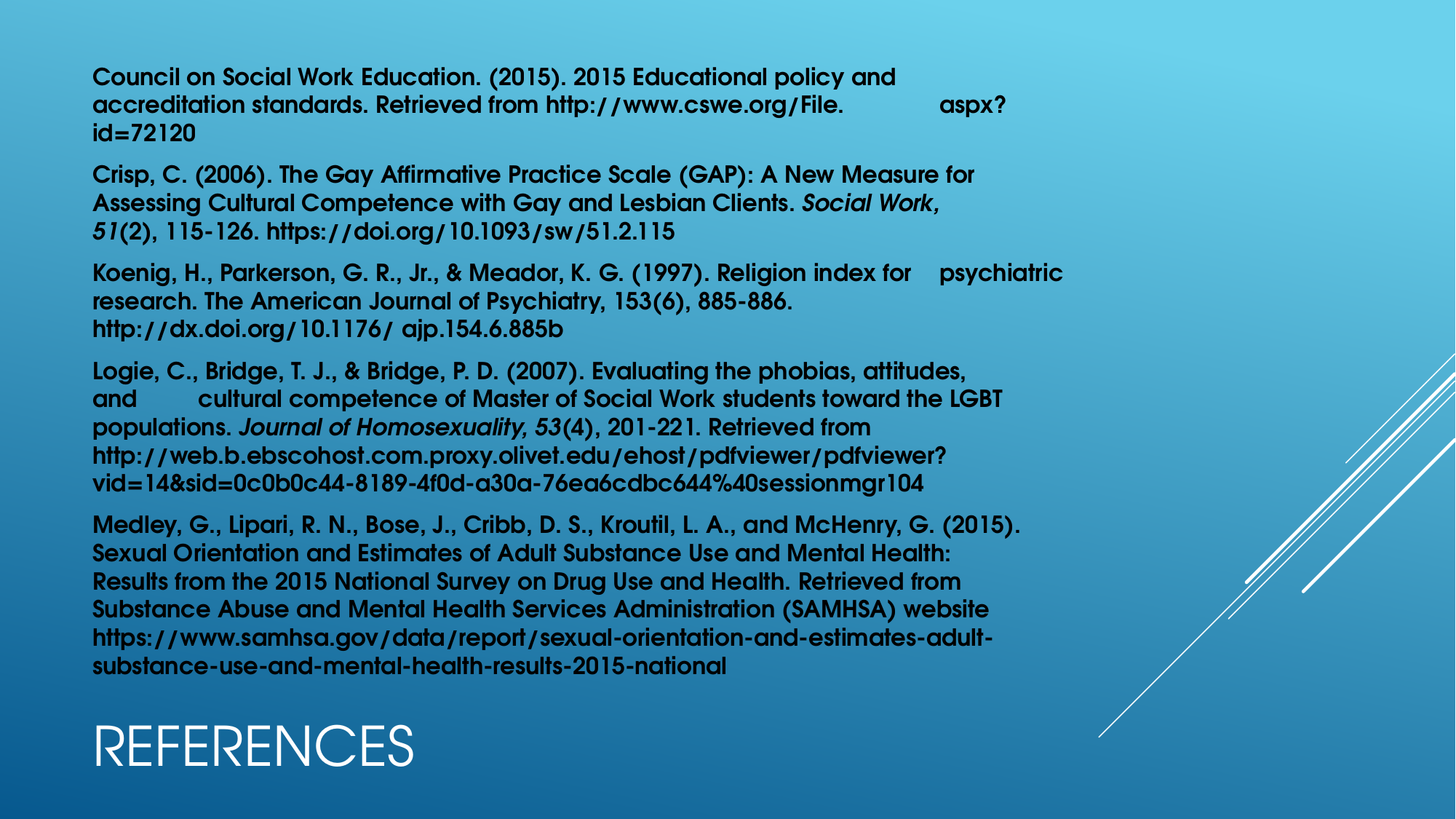

Council on Social Work Education. (2015). 2015 Educational policy and 	accreditation standards. Retrieved from http://www.cswe.org/File. 	aspx?id=72120
Crisp, C. (2006). The Gay Affirmative Practice Scale (GAP): A New Measure for 	Assessing Cultural Competence with Gay and Lesbian Clients. Social Work, 	51(2), 115-126. https://doi.org/10.1093/sw/51.2.115
Koenig, H., Parkerson, G. R., Jr., & Meador, K. G. (1997). Religion index for 	psychiatric research. The American Journal of Psychiatry, 153(6), 885-886. 	http://dx.doi.org/10.1176/ ajp.154.6.885b
Logie, C., Bridge, T. J., & Bridge, P. D. (2007). Evaluating the phobias, attitudes, 	and	cultural competence of Master of Social Work students toward the LGBT 	populations. Journal of Homosexuality, 53(4), 201-221. Retrieved from 	http://web.b.ebscohost.com.proxy.olivet.edu/ehost/pdfviewer/pdfviewer?	vid=14&sid=0c0b0c44-8189-4f0d-a30a-76ea6cdbc644%40sessionmgr104
Medley, G., Lipari, R. N., Bose, J., Cribb, D. S., Kroutil, L. A., and McHenry, G. (2015). 	Sexual Orientation and Estimates of Adult Substance Use and Mental Health: 	Results from the 2015 National Survey on Drug Use and Health. Retrieved from 	Substance Abuse and Mental Health Services Administration (SAMHSA) website 	https://www.samhsa.gov/data/report/sexual-orientation-and-estimates-adult-	substance-use-and-mental-health-results-2015-national

# references